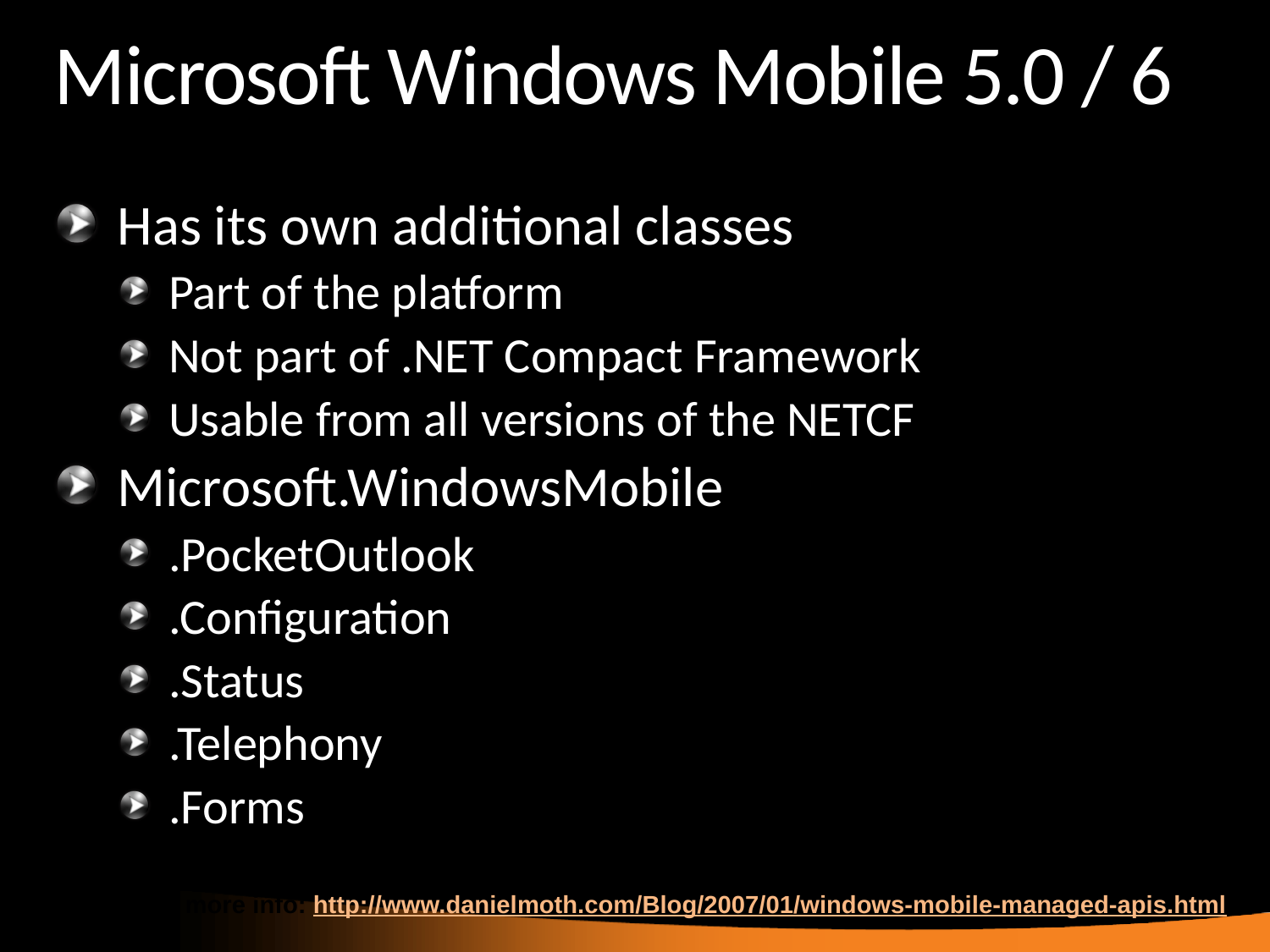

# Microsoft Windows Mobile 5.0 / 6
Has its own additional classes
Part of the platform
Not part of .NET Compact Framework
Usable from all versions of the NETCF
Microsoft.WindowsMobile
.PocketOutlook
.Configuration
.Status
.Telephony
.Forms
For more info: http://www.danielmoth.com/Blog/2007/01/windows-mobile-managed-apis.html